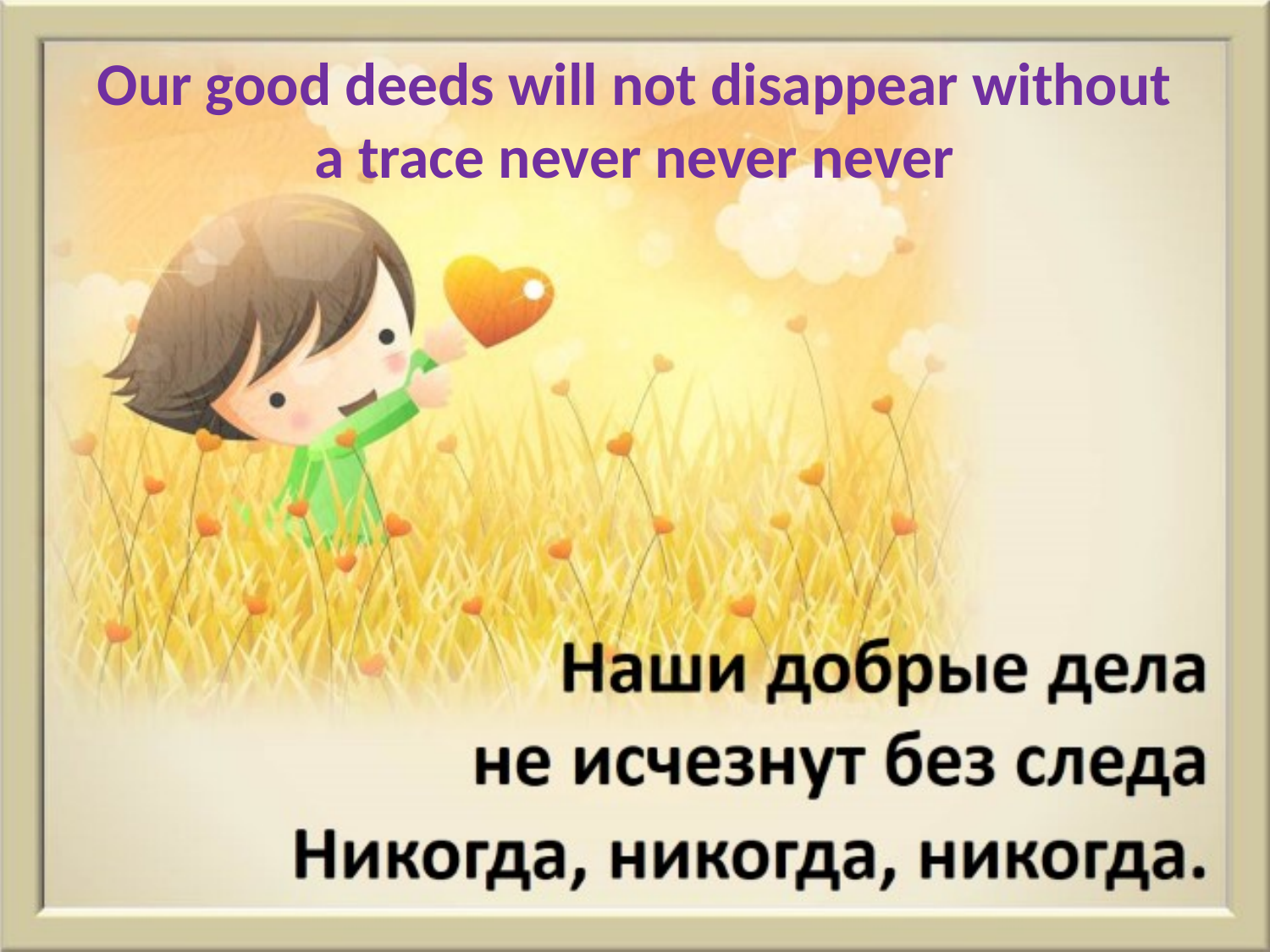

# Оur good deeds will not disappear without a trace never never never